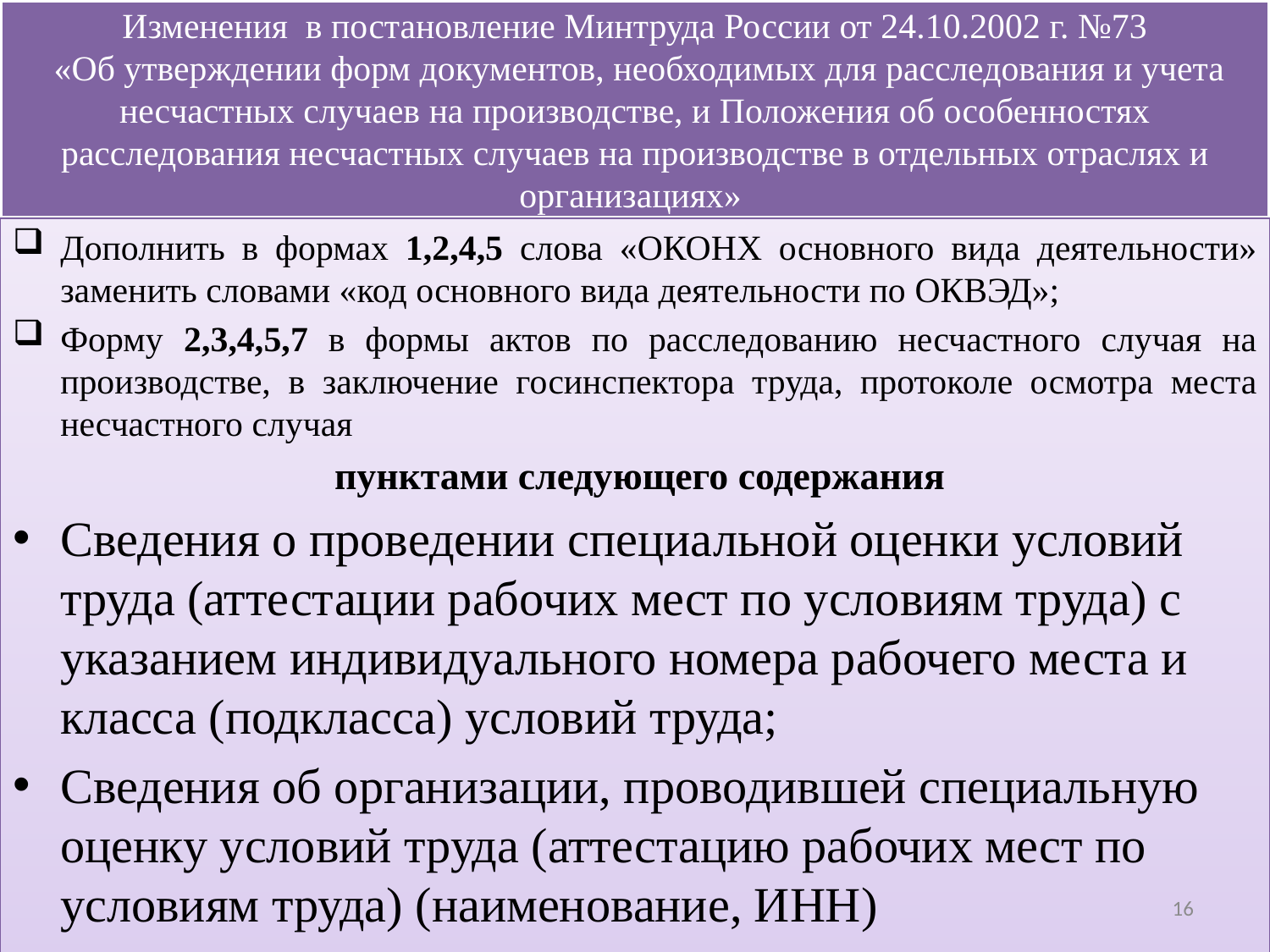

# Изменения  в постановление Минтруда России от 24.10.2002 г. №73 «Об утверждении форм документов, необходимых для расследования и учета несчастных случаев на производстве, и Положения об особенностях расследования несчастных случаев на производстве в отдельных отраслях и организациях»
Дополнить в формах 1,2,4,5 слова «ОКОНХ основного вида деятельности» заменить словами «код основного вида деятельности по ОКВЭД»;
Форму 2,3,4,5,7 в формы актов по расследованию несчастного случая на производстве, в заключение госинспектора труда, протоколе осмотра места несчастного случая
 пунктами следующего содержания
Сведения о проведении специальной оценки условий труда (аттестации рабочих мест по условиям труда) с указанием индивидуального номера рабочего места и класса (подкласса) условий труда;
Сведения об организации, проводившей специальную оценку условий труда (аттестацию рабочих мест по условиям труда) (наименование, ИНН)

16